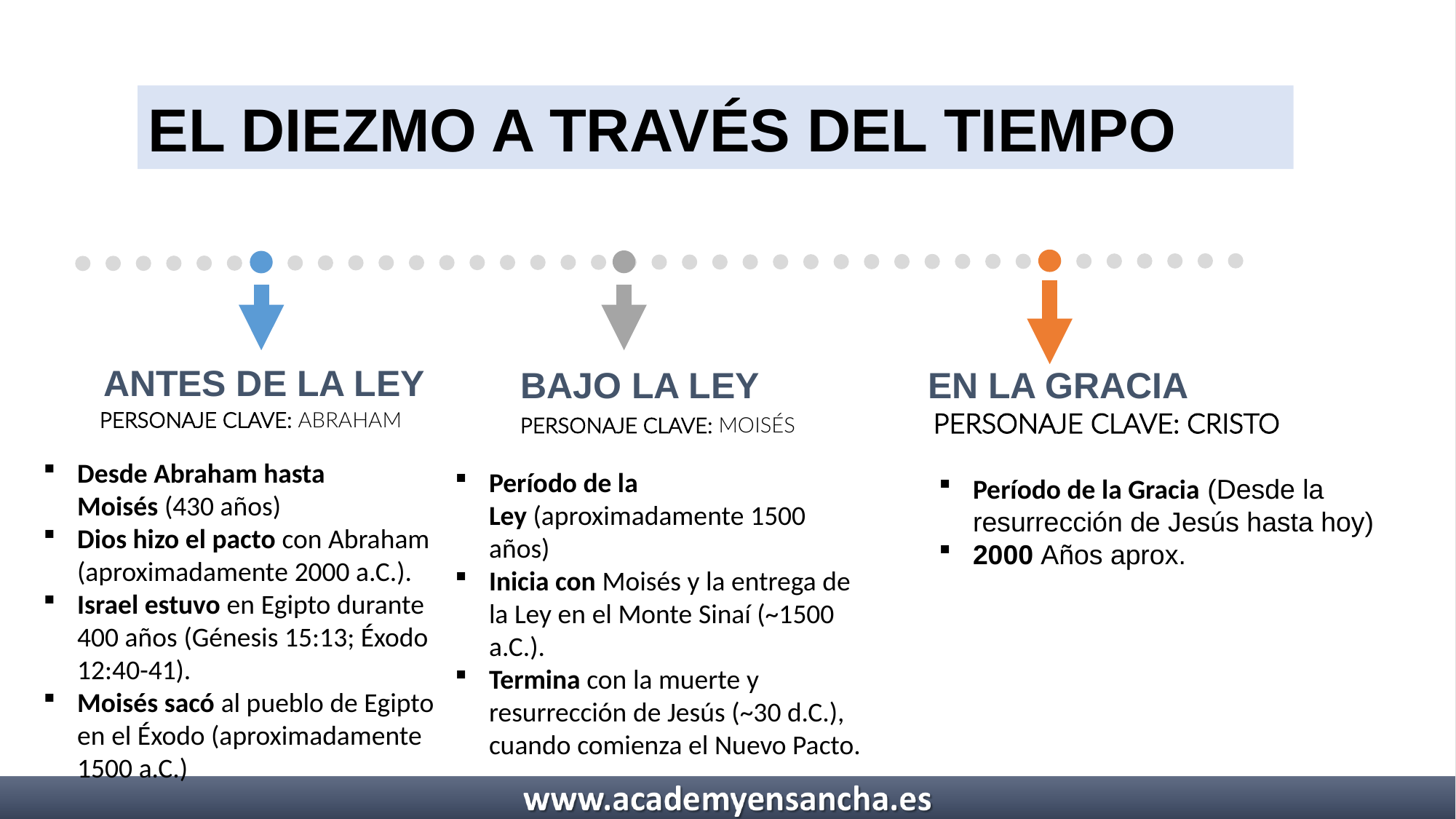

EL DIEZMO A TRAVÉS DEL TIEMPO

ANTES DE LA LEY
BAJO LA LEY
EN LA GRACIA
PERSONAJE CLAVE: ABRAHAM
PERSONAJE CLAVE: MOISÉS
PERSONAJE CLAVE: CRISTO
Desde Abraham hasta Moisés (430 años)
Dios hizo el pacto con Abraham (aproximadamente 2000 a.C.).
Israel estuvo en Egipto durante 400 años (Génesis 15:13; Éxodo 12:40-41).
Moisés sacó al pueblo de Egipto en el Éxodo (aproximadamente 1500 a.C.)
Período de la Ley (aproximadamente 1500 años)
Inicia con Moisés y la entrega de la Ley en el Monte Sinaí (~1500 a.C.).
Termina con la muerte y resurrección de Jesús (~30 d.C.), cuando comienza el Nuevo Pacto.
Período de la Gracia (Desde la resurrección de Jesús hasta hoy)
2000 Años aprox.